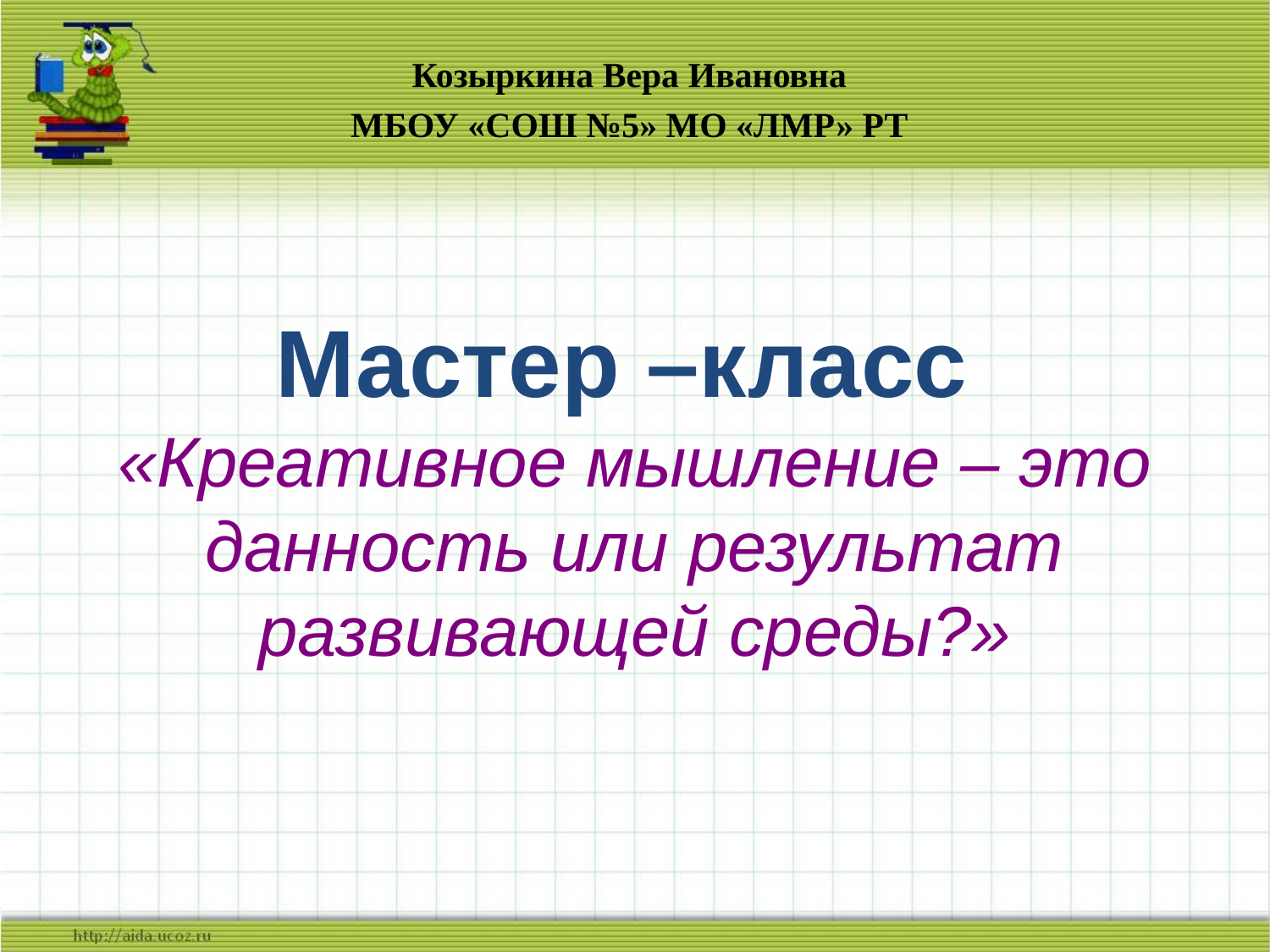

Козыркина Вера Ивановна
МБОУ «СОШ №5» МО «ЛМР» РТ
# Мастер –класс «Креативное мышление – это данность или результат развивающей среды?»